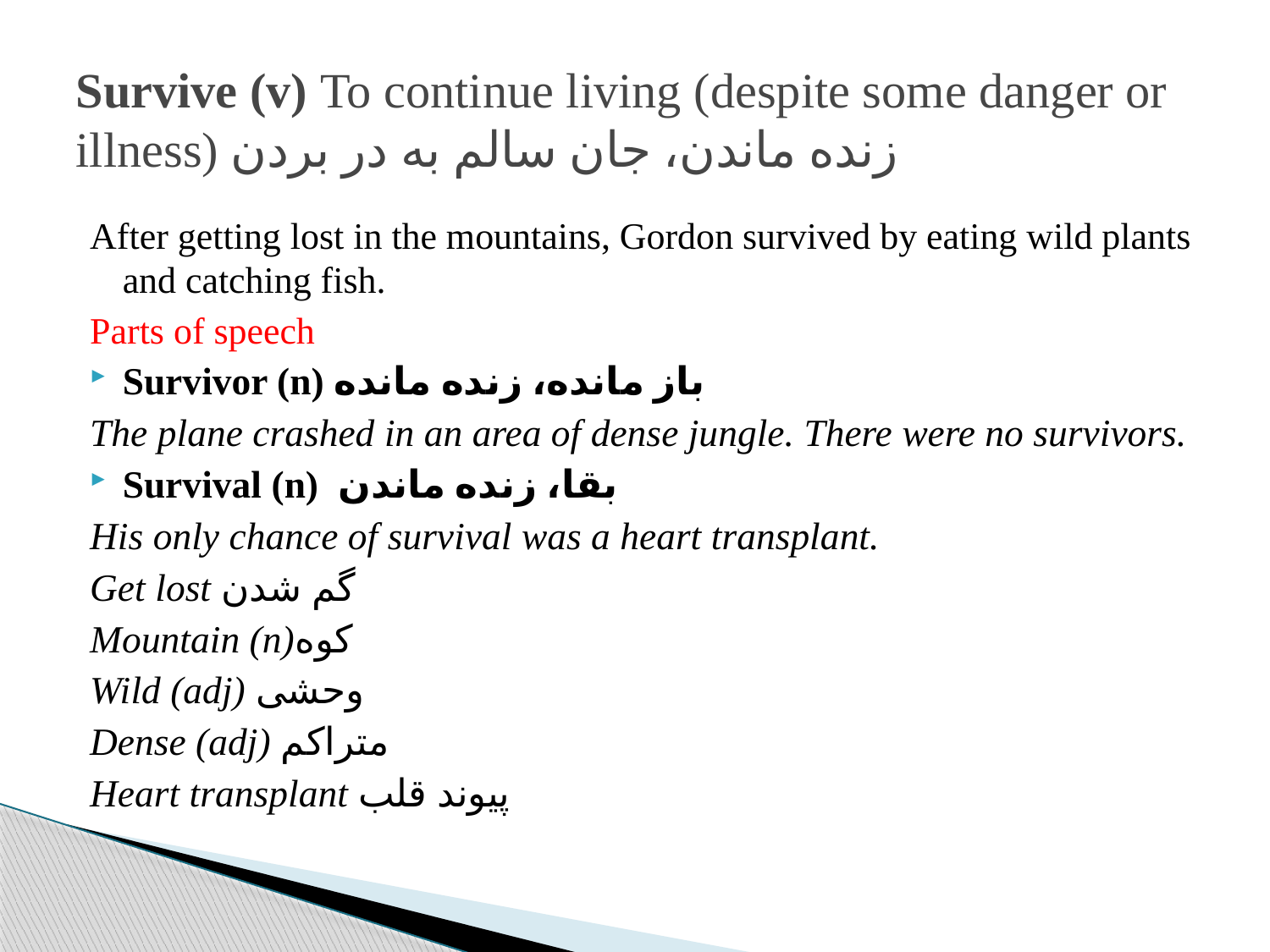

# Survive (v) To continue living (despite some danger or illness) زنده ماندن، جان سالم به در بردن
After getting lost in the mountains, Gordon survived by eating wild plants and catching fish.
Parts of speech
Survivor (n) باز مانده، زنده مانده
The plane crashed in an area of dense jungle. There were no survivors.
Survival (n)  بقا، زنده ماندن
His only chance of survival was a heart transplant.
Get lost گم شدن
Mountain (n)کوه
Wild (adj) وحشی
Dense (adj) متراکم
Heart transplant پیوند قلب